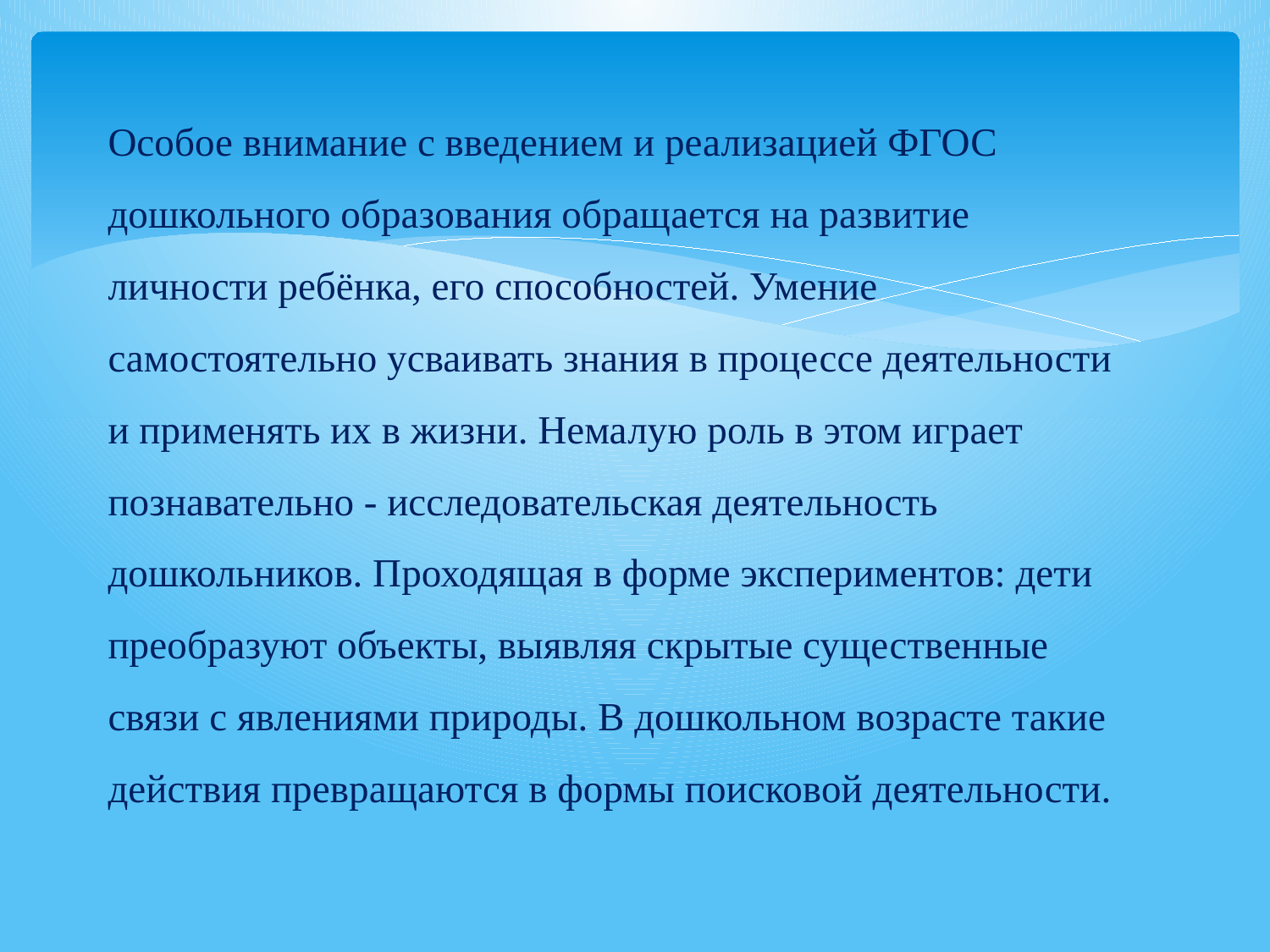

# Особое внимание с введением и реализацией ФГОС дошкольного образования обращается на развитие личности ребёнка, его способностей. Умение самостоятельно усваивать знания в процессе деятельности и применять их в жизни. Немалую роль в этом играет познавательно - исследовательская деятельность дошкольников. Проходящая в форме экспериментов: дети преобразуют объекты, выявляя скрытые существенные связи с явлениями природы. В дошкольном возрасте такие действия превращаются в формы поисковой деятельности.